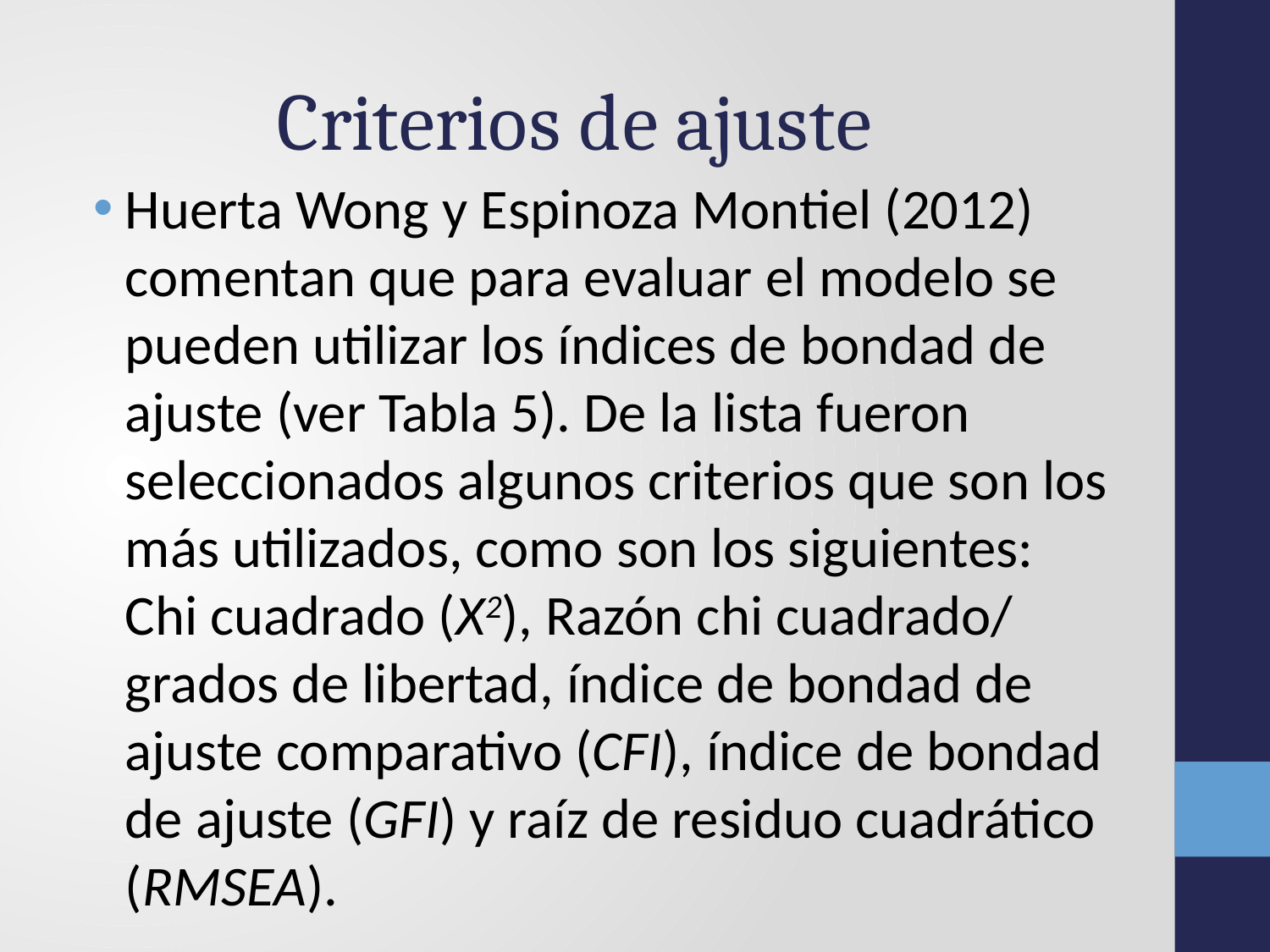

# Criterios de ajuste
Huerta Wong y Espinoza Montiel (2012) comentan que para evaluar el modelo se pueden utilizar los índices de bondad de ajuste (ver Tabla 5). De la lista fueron seleccionados algunos criterios que son los más utilizados, como son los siguientes: Chi cuadrado (X2), Razón chi cuadrado/ grados de libertad, índice de bondad de ajuste comparativo (CFI), índice de bondad de ajuste (GFI) y raíz de residuo cuadrático (RMSEA).